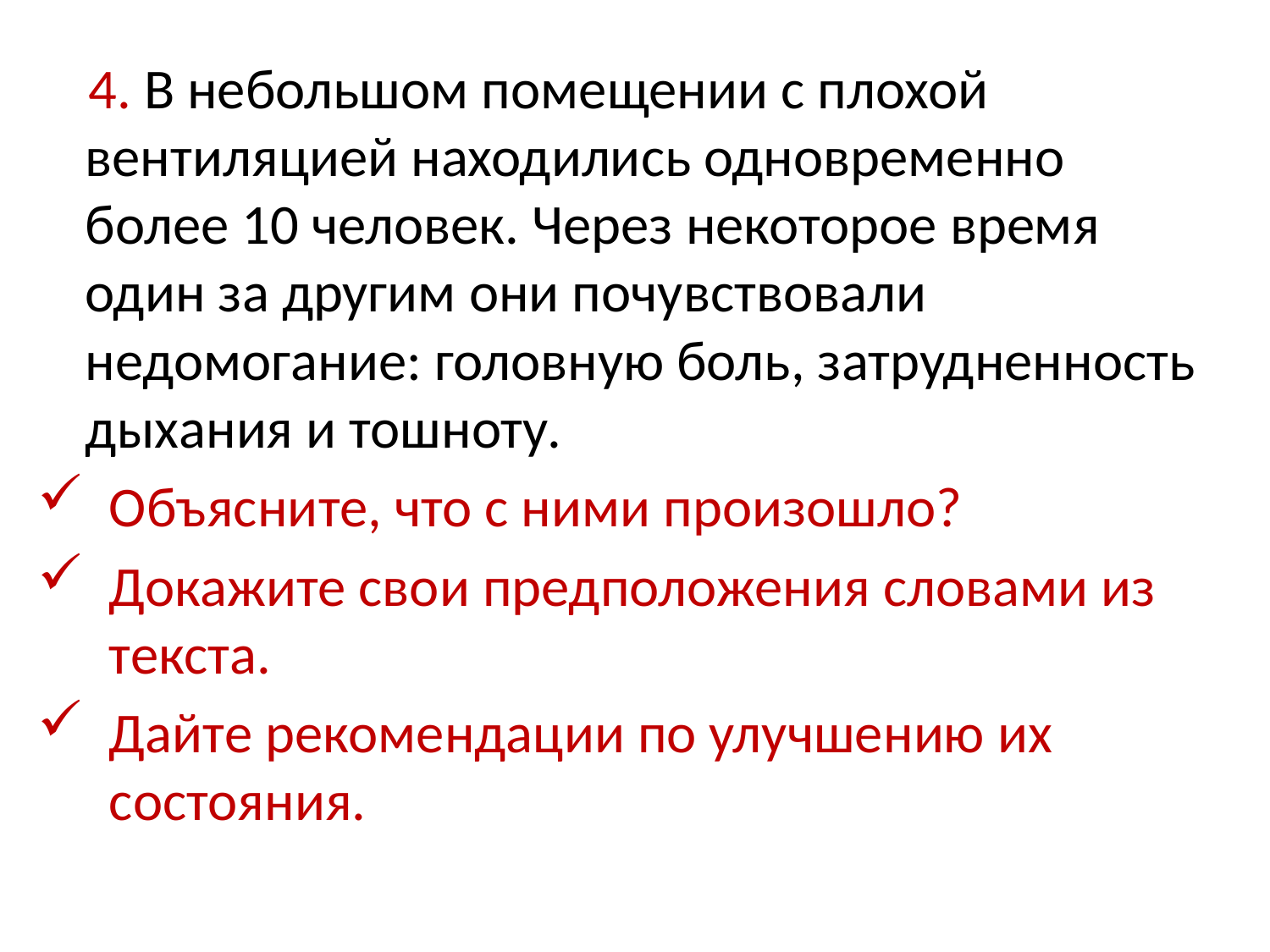

4. В небольшом помещении с плохой вентиляцией находились одновременно более 10 человек. Через некоторое время один за другим они почувствовали недомогание: головную боль, затрудненность дыхания и тошноту.
Объясните, что с ними произошло?
Докажите свои предположения словами из текста.
Дайте рекомендации по улучшению их состояния.